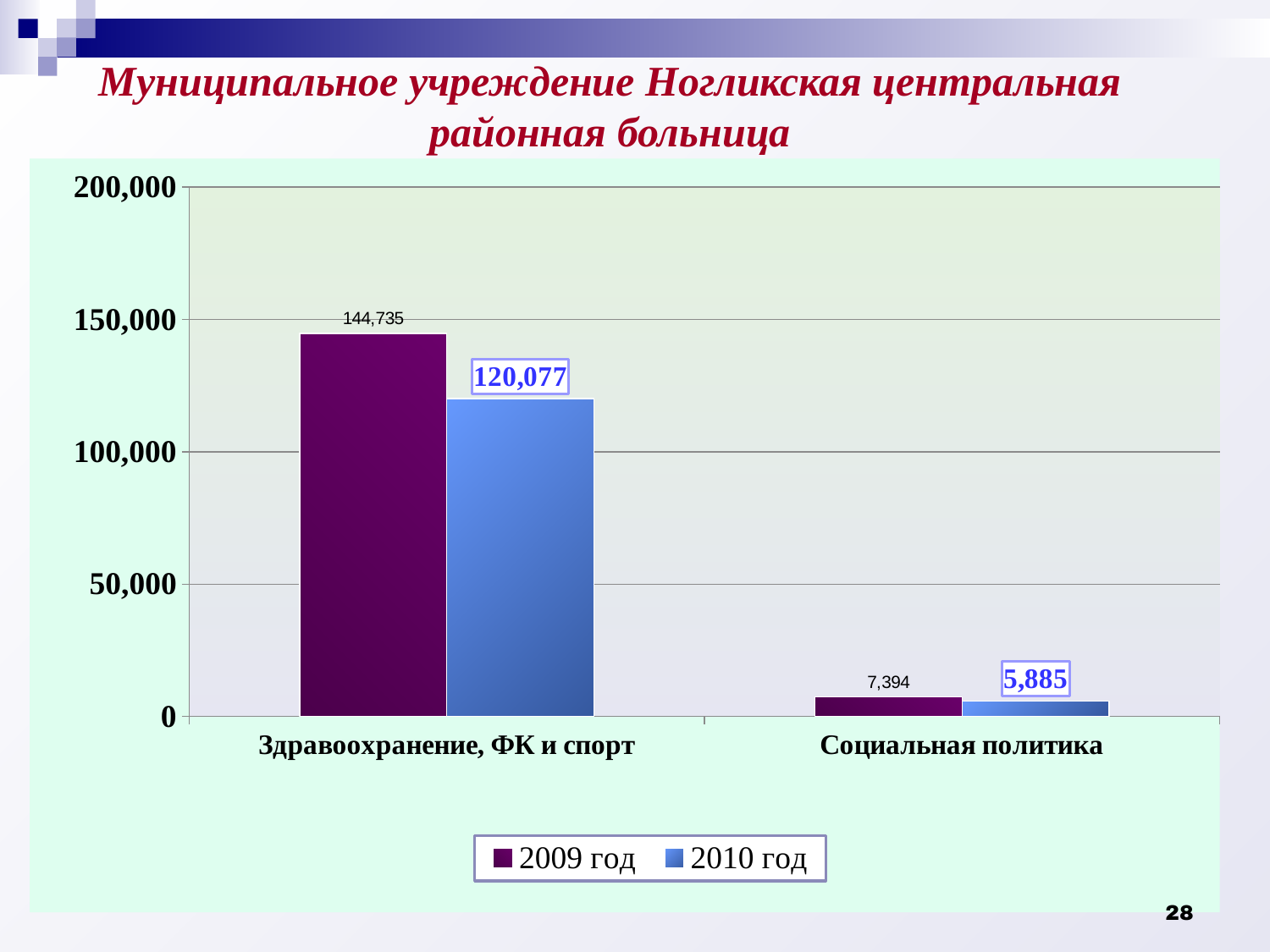

# Муниципальное учреждение Ногликская центральная районная больница

### Chart

| Category | 2009 год | 2010 год |
|---|---|---|
| Здравоохранение, ФК и спорт | 144735.0 | 120077.0 |
| Социальная политика | 7394.0 | 5885.0 |
28